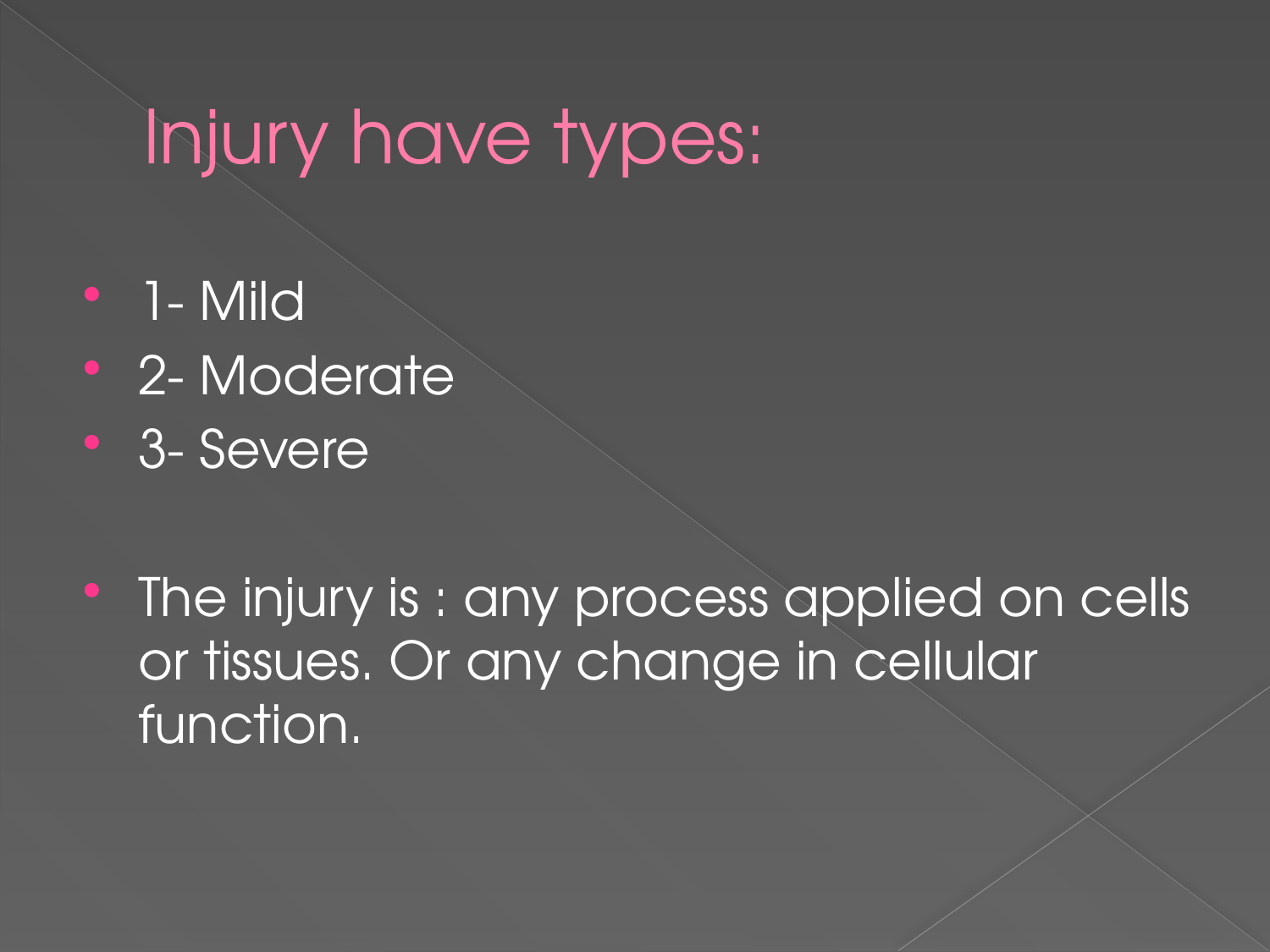

# Injury have types:
1- Mild
2- Moderate
3- Severe

The injury is : any process applied on cells or tissues. Or any change in cellular function.